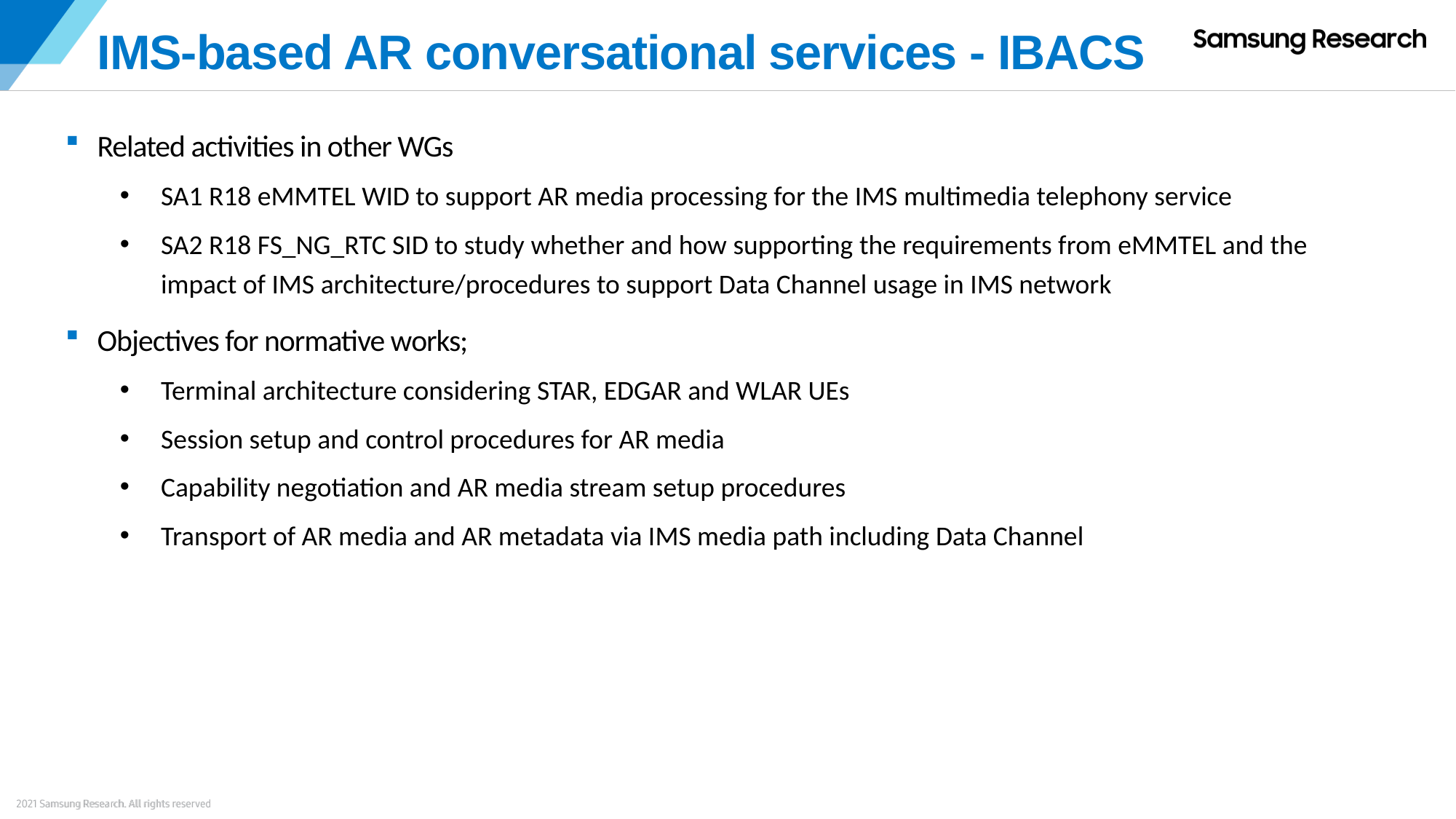

# IMS-based AR conversational services - IBACS
Related activities in other WGs
SA1 R18 eMMTEL WID to support AR media processing for the IMS multimedia telephony service
SA2 R18 FS_NG_RTC SID to study whether and how supporting the requirements from eMMTEL and the impact of IMS architecture/procedures to support Data Channel usage in IMS network
Objectives for normative works;
Terminal architecture considering STAR, EDGAR and WLAR UEs
Session setup and control procedures for AR media
Capability negotiation and AR media stream setup procedures
Transport of AR media and AR metadata via IMS media path including Data Channel